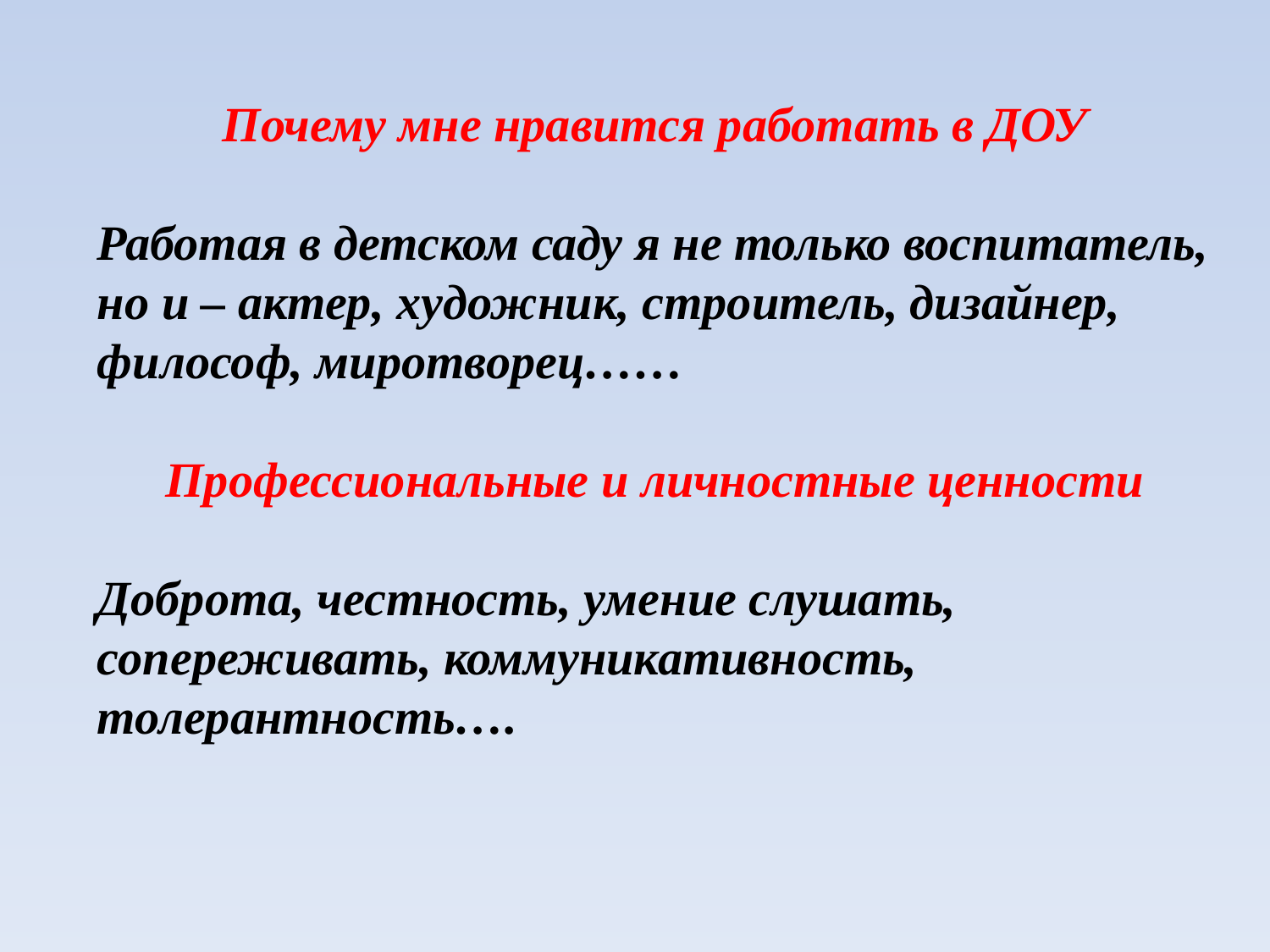

Почему мне нравится работать в ДОУ

Работая в детском саду я не только воспитатель, но и – актер, художник, строитель, дизайнер, философ, миротворец……

Профессиональные и личностные ценности

Доброта, честность, умение слушать, сопереживать, коммуникативность, толерантность….